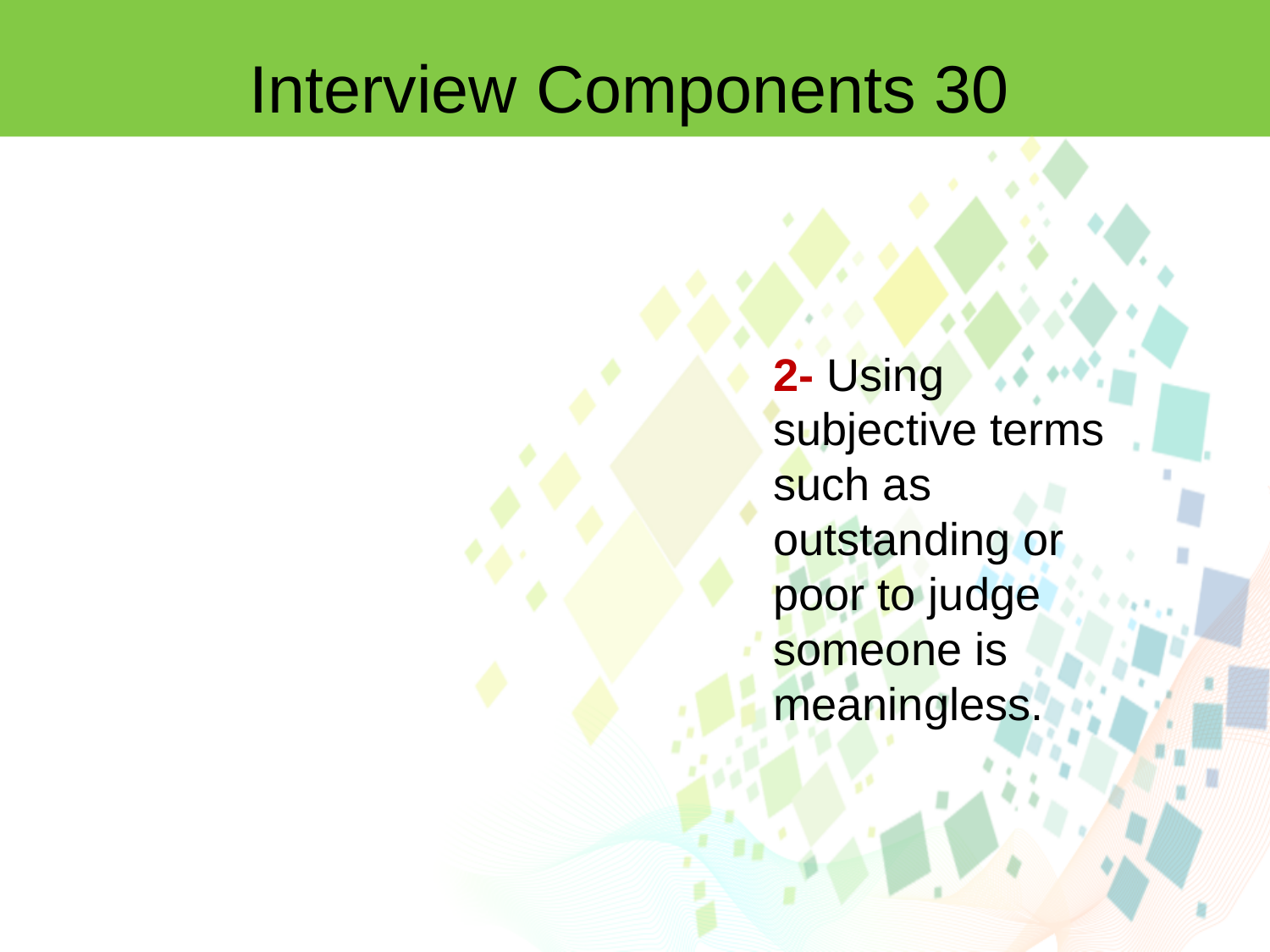

Interview Components 30
2- Using subjective terms such as outstanding or poor to judge someone is meaningless.